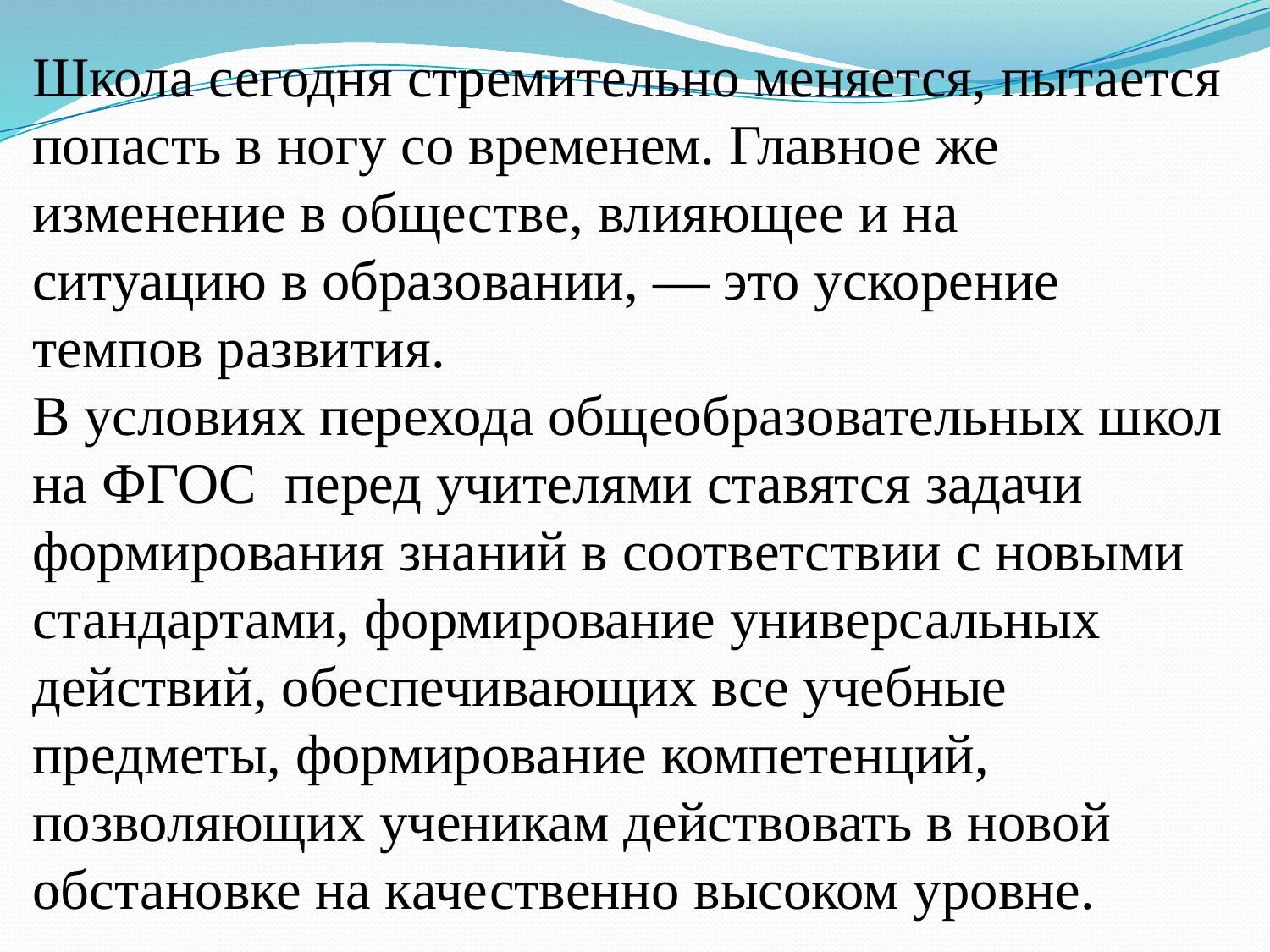

Школа сегодня стремительно меняется, пытается попасть в ногу со временем. Главное же изменение в обществе, влияющее и на
ситуацию в образовании, — это ускорение темпов развития.
В условиях перехода общеобразовательных школ на ФГОС  перед учителями ставятся задачи формирования знаний в соответствии с новыми стандартами, формирование универсальных действий, обеспечивающих все учебные предметы, формирование компетенций, позволяющих ученикам действовать в новой обстановке на качественно высоком уровне.